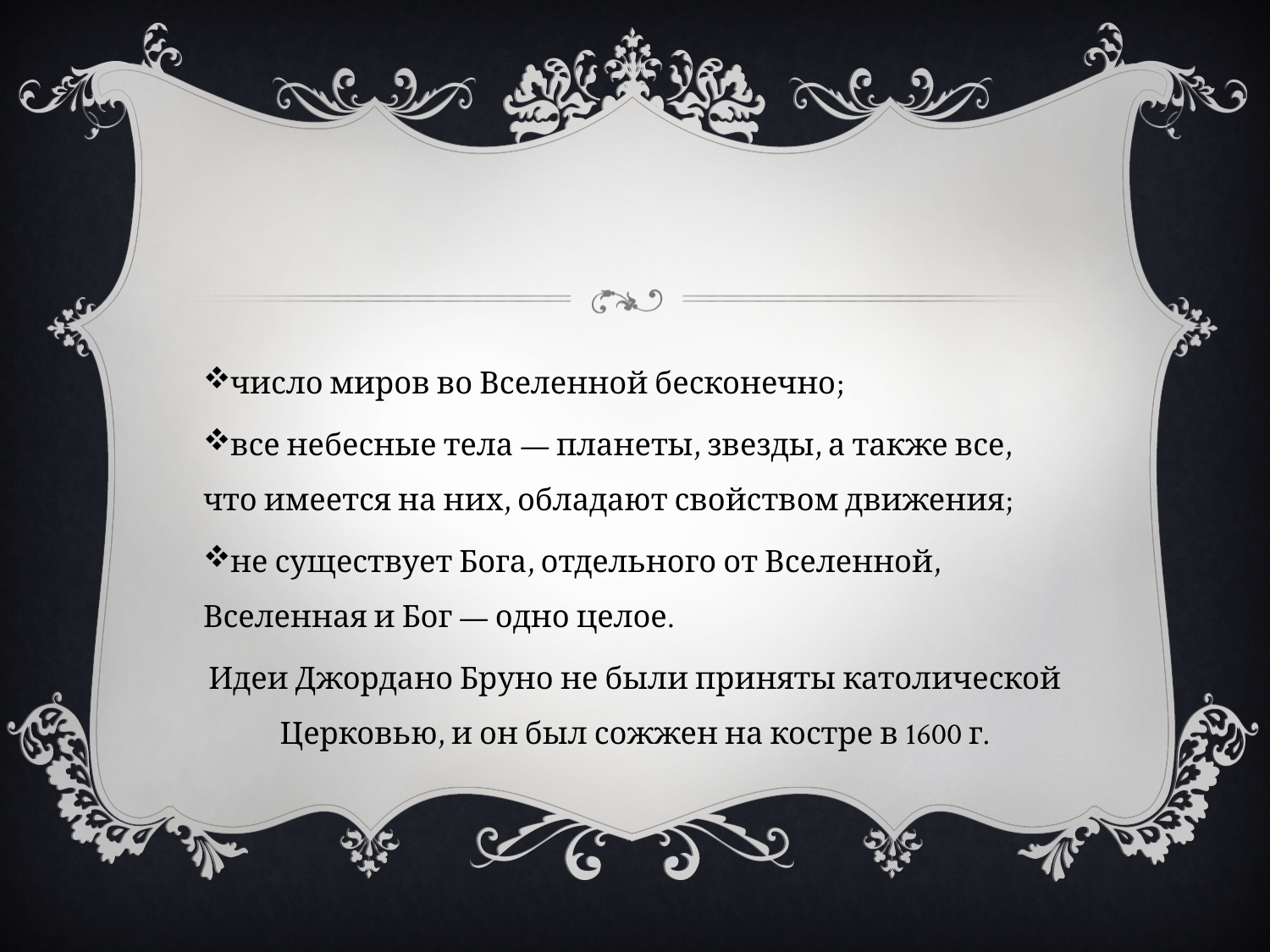

#
число миров во Вселенной бесконечно;
все небесные тела — планеты, звезды, а также все, что име­ется на них, обладают свойством движения;
не существует Бога, отдельного от Вселенной, Вселенная и Бог — одно целое.
Идеи Джордано Бруно не были приняты католической Цер­ковью, и он был сожжен на костре в 1600 г.